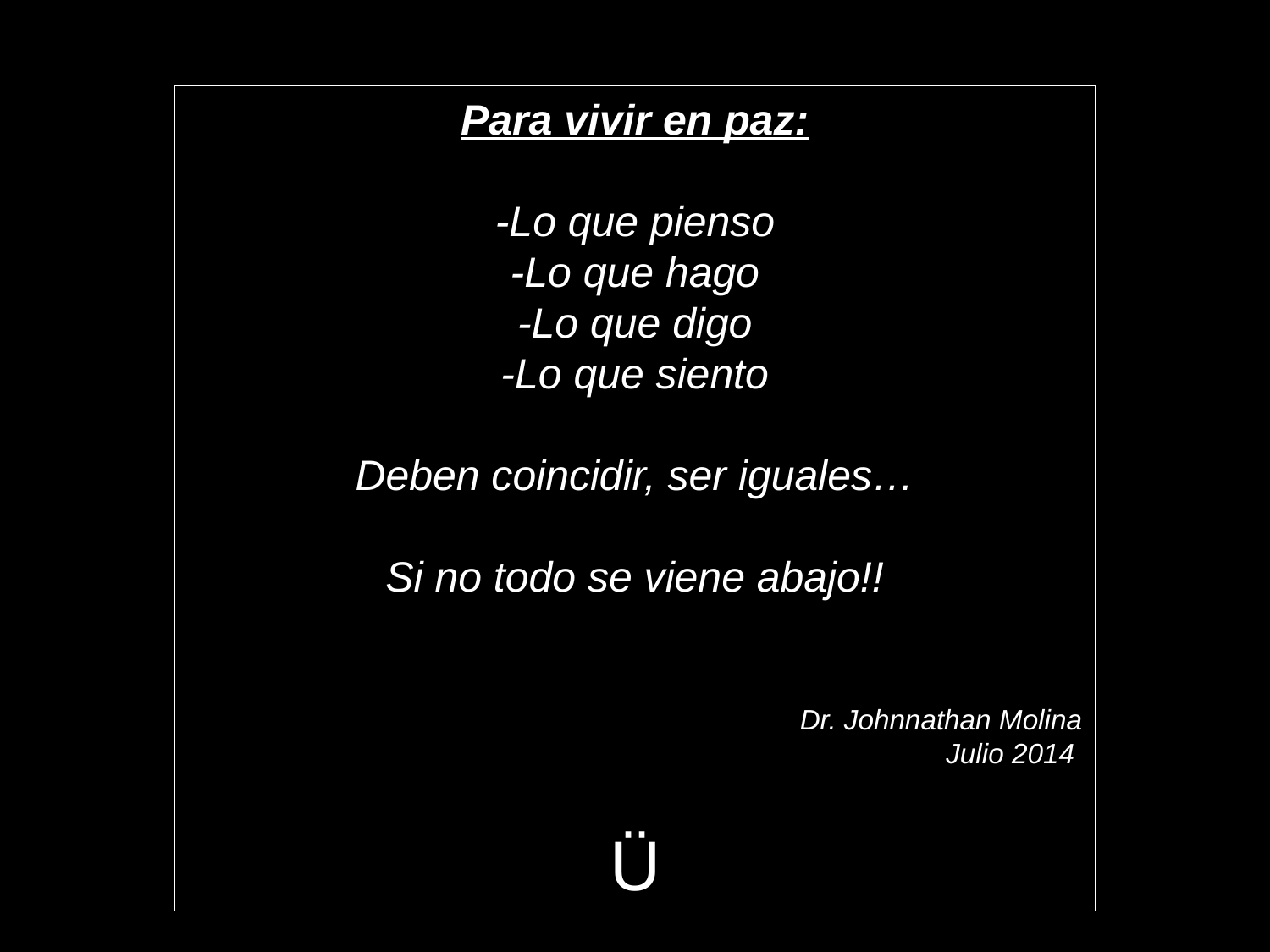

Para vivir en paz:

-Lo que pienso
-Lo que hago
-Lo que digo
-Lo que siento

Deben coincidir, ser iguales…

Si no todo se viene abajo!!

Dr. Johnnathan Molina
Julio 2014

Ü